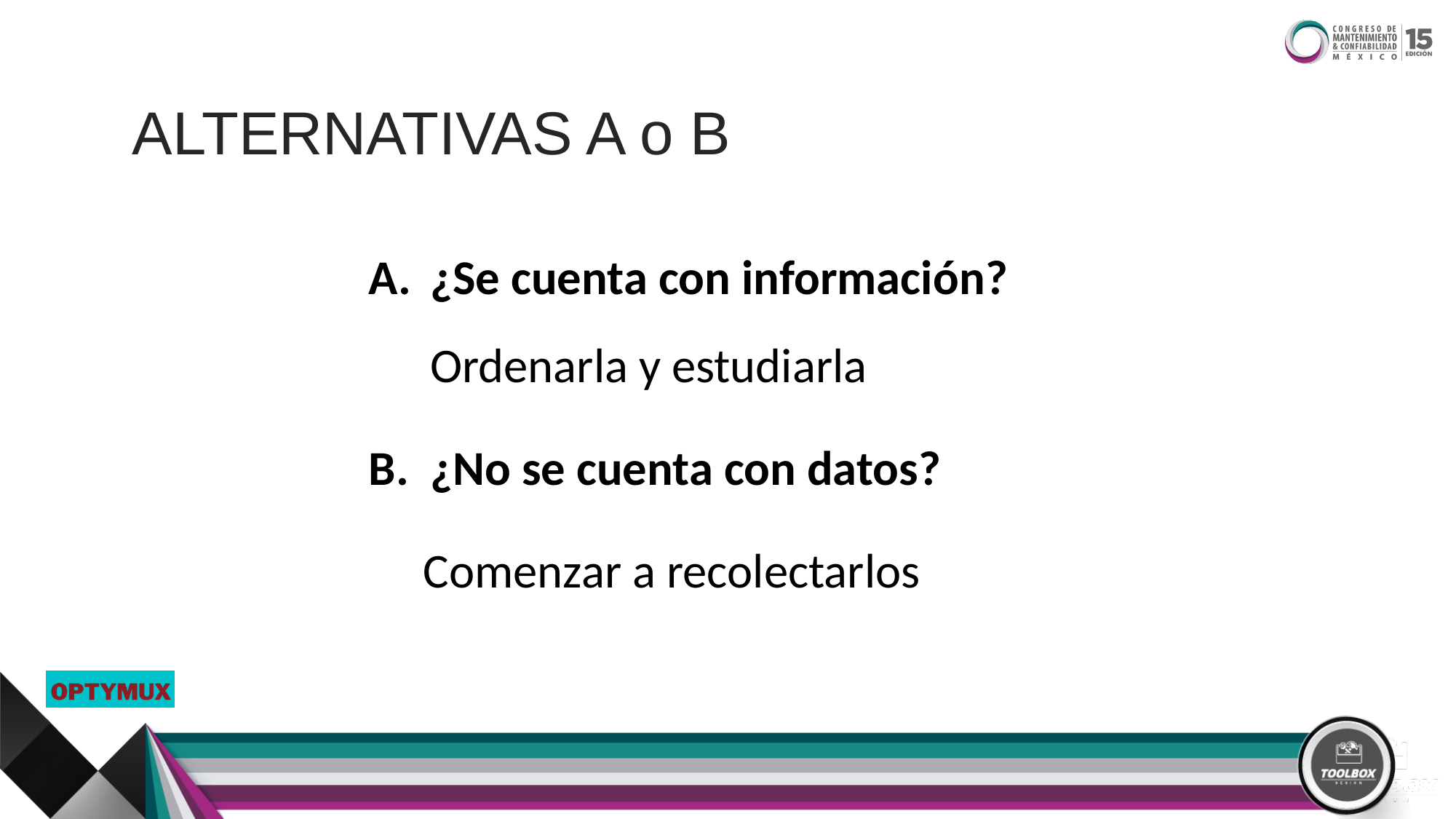

ALTERNATIVAS A o B
¿Se cuenta con información?
Ordenarla y estudiarla
¿No se cuenta con datos?
     Comenzar a recolectarlos